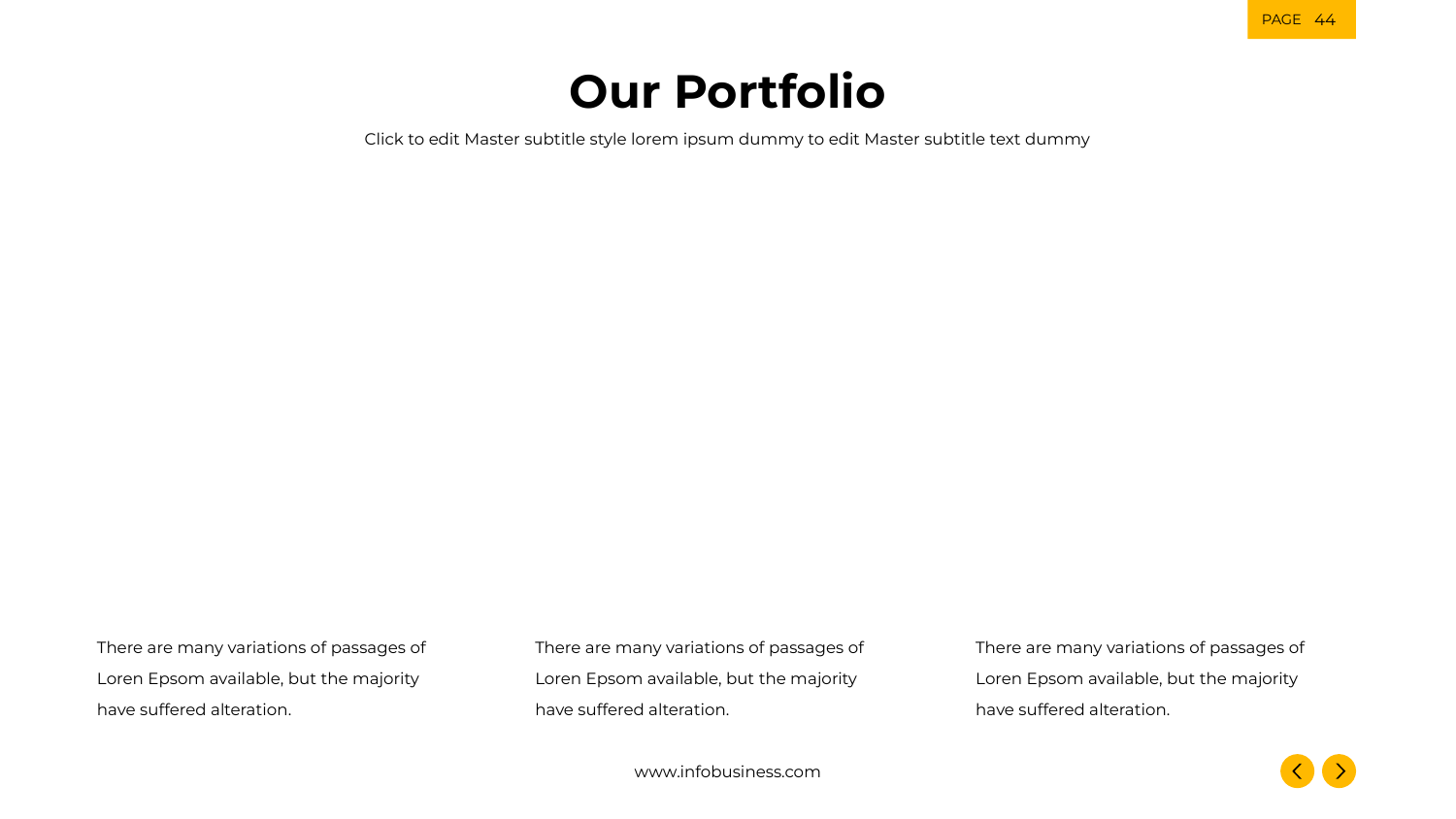

44
# Our Portfolio
Click to edit Master subtitle style lorem ipsum dummy to edit Master subtitle text dummy

There are many variations of passages of Loren Epsom available, but the majority have suffered alteration.
There are many variations of passages of Loren Epsom available, but the majority have suffered alteration.
There are many variations of passages of Loren Epsom available, but the majority have suffered alteration.
www.infobusiness.com